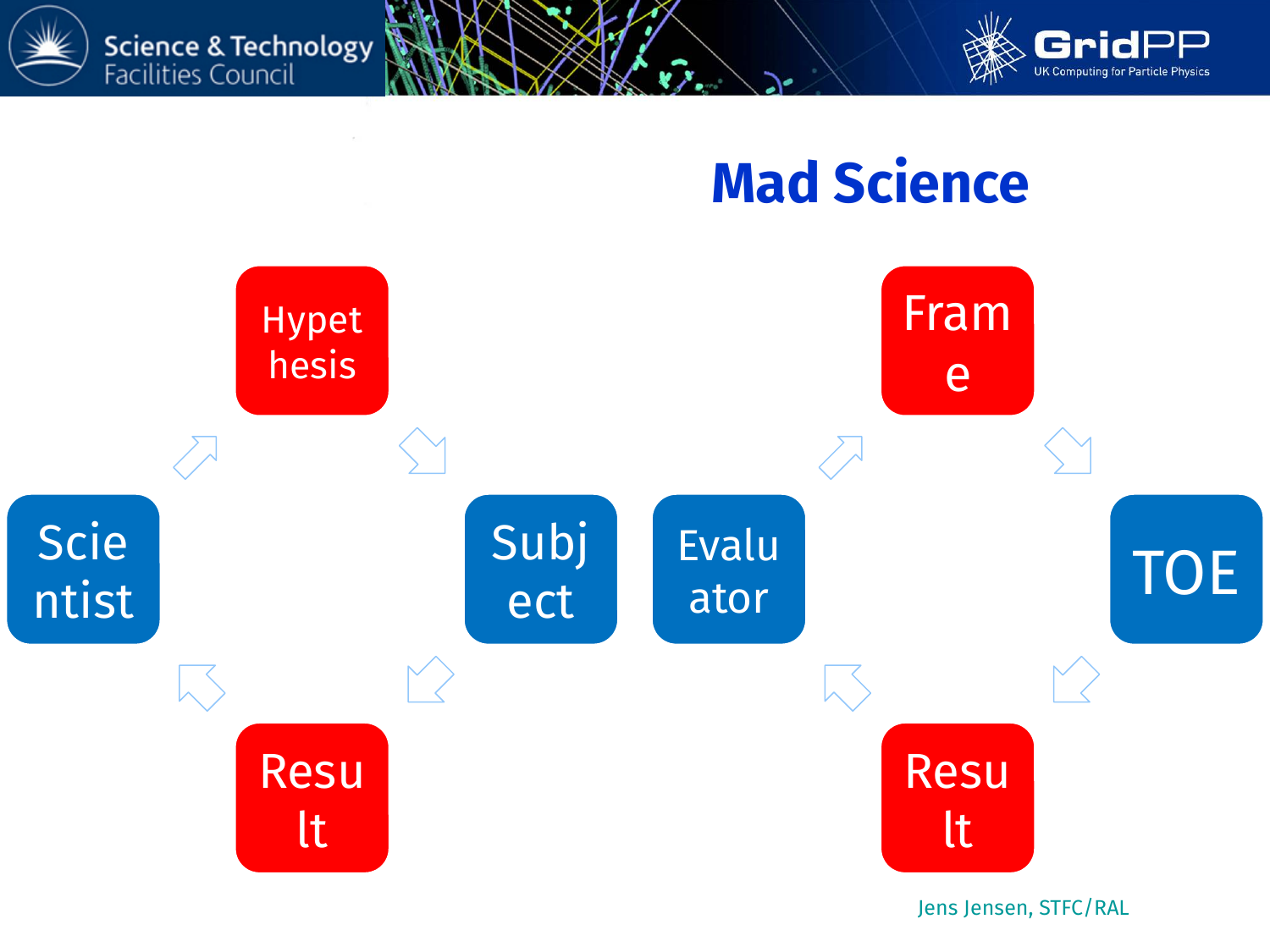

# Mad Science
Hypethesis
Subject
Result
Scientist
Frame
Result
TOE
Evaluator